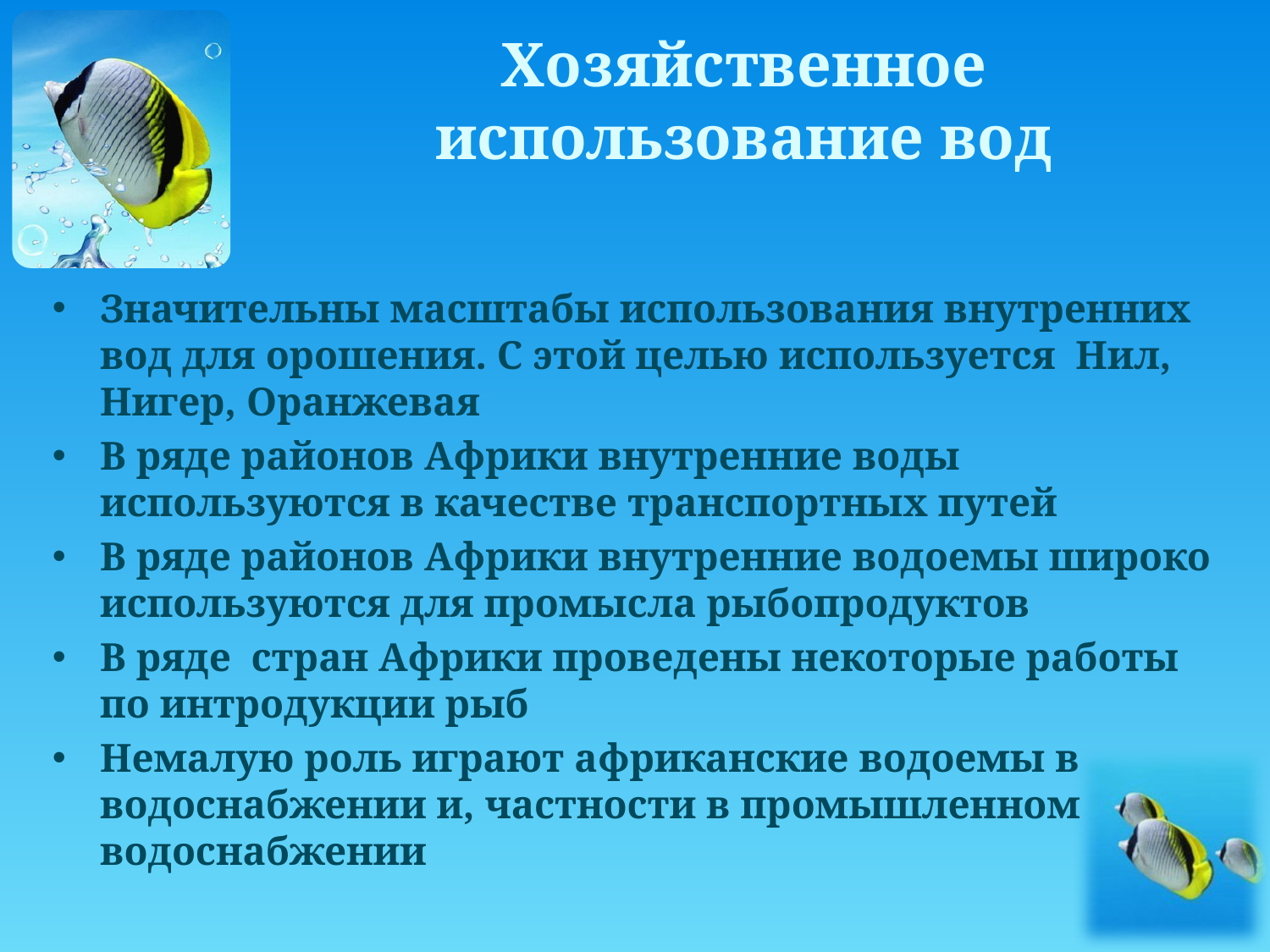

# Хозяйственное использование вод
Значительны масштабы использования внутренних вод для орошения. С этой целью используется  Нил, Нигер, Оранжевая
В ряде районов Африки внутренние воды используются в качестве транспортных путей
В ряде районов Африки внутренние водоемы широко используются для промысла рыбопродуктов
В ряде  стран Африки проведены некоторые работы по интродукции рыб
Немалую роль играют африканские водоемы в водоснабжении и, частности в промышленном  водоснабжении